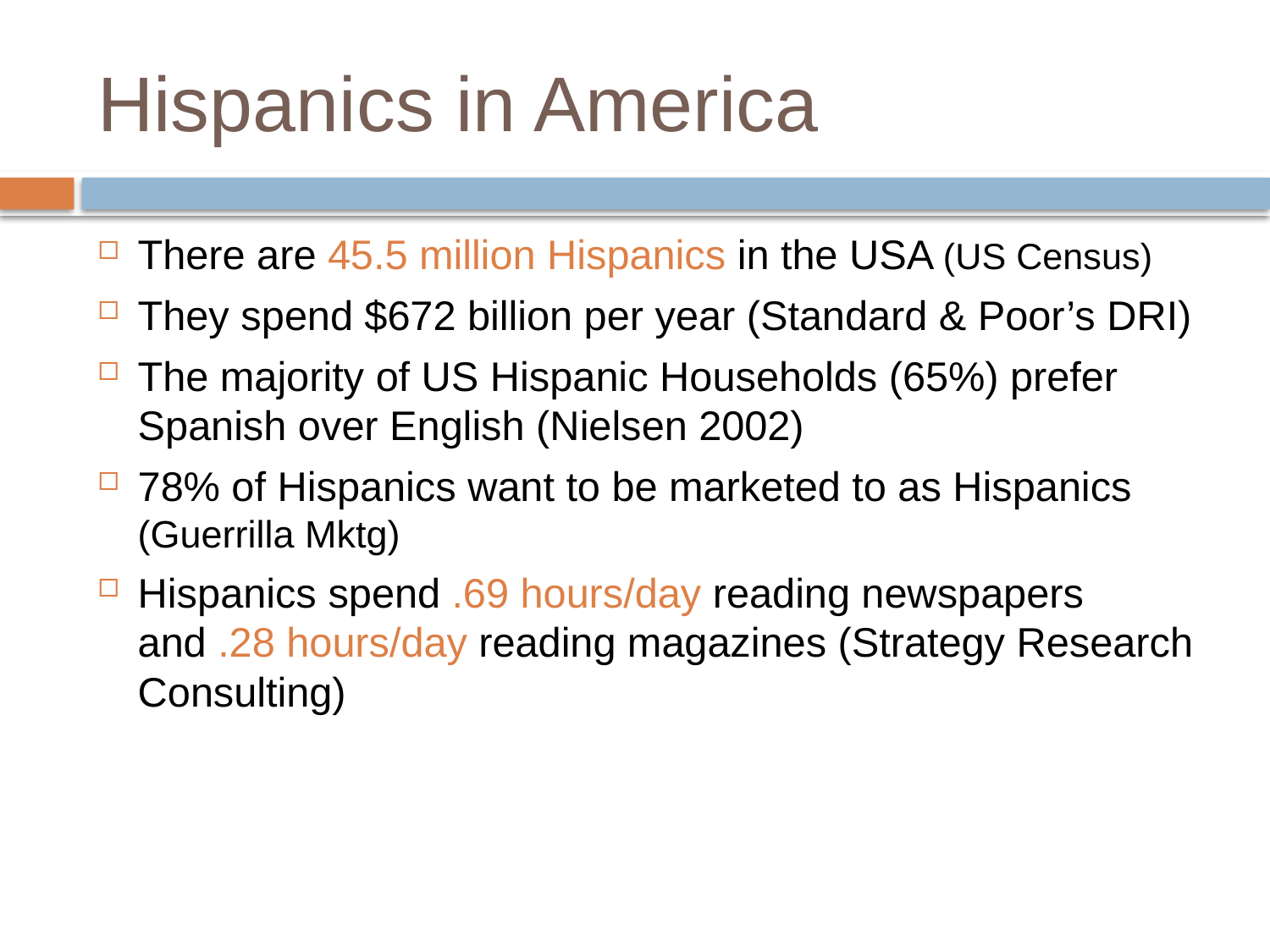

# Hispanics in America
There are 45.5 million Hispanics in the USA (US Census)
They spend $672 billion per year (Standard & Poor’s DRI)
The majority of US Hispanic Households (65%) prefer Spanish over English (Nielsen 2002)
78% of Hispanics want to be marketed to as Hispanics (Guerrilla Mktg)
Hispanics spend .69 hours/day reading newspapers and .28 hours/day reading magazines (Strategy Research Consulting)